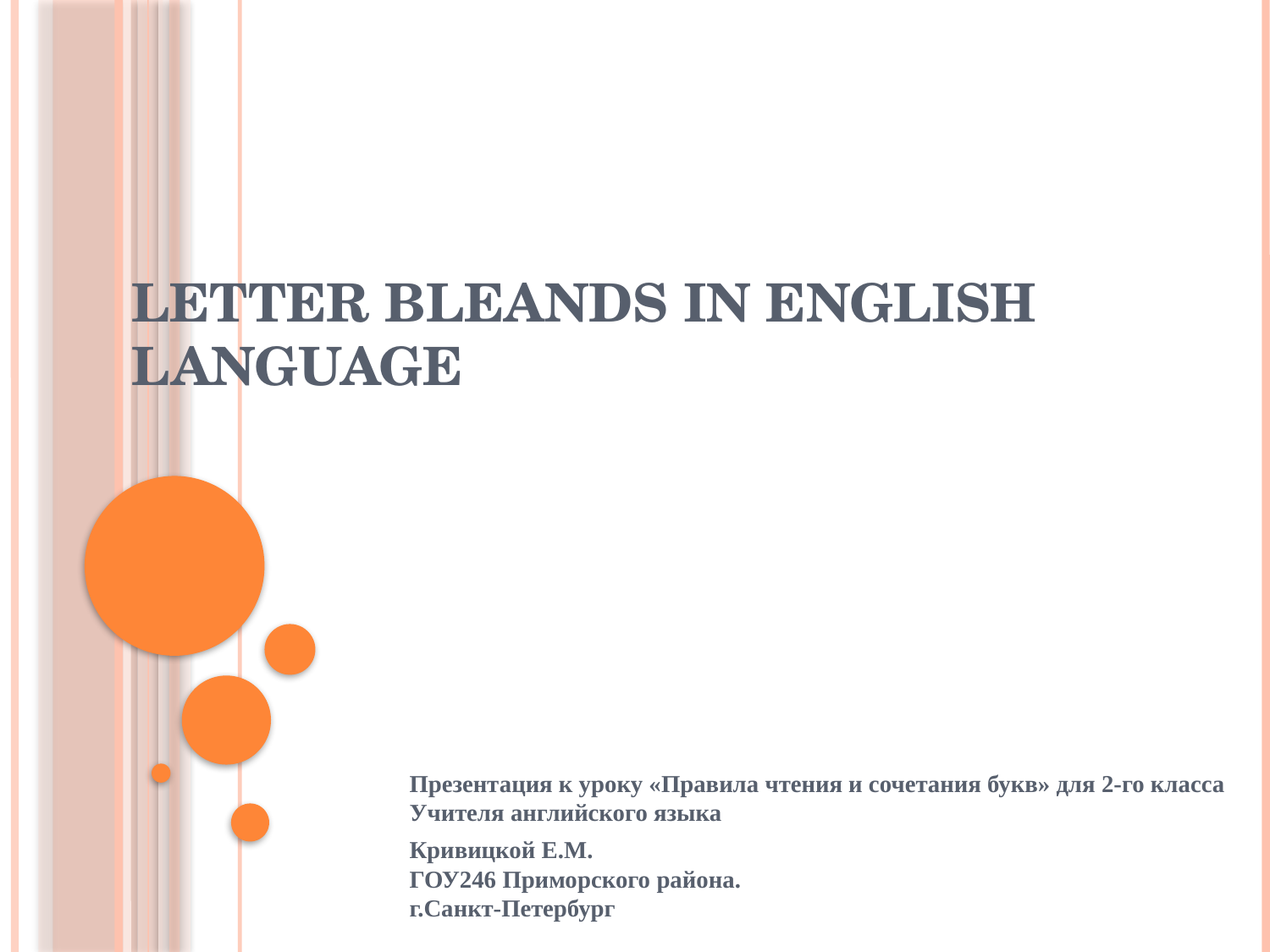

# Letter Bleands in English  Language
Презентация к уроку «Правила чтения и сочетания букв» для 2-го класса
Учителя английского языка
Кривицкой Е.М.
ГОУ246 Приморского района.
г.Cанкт-Петербург